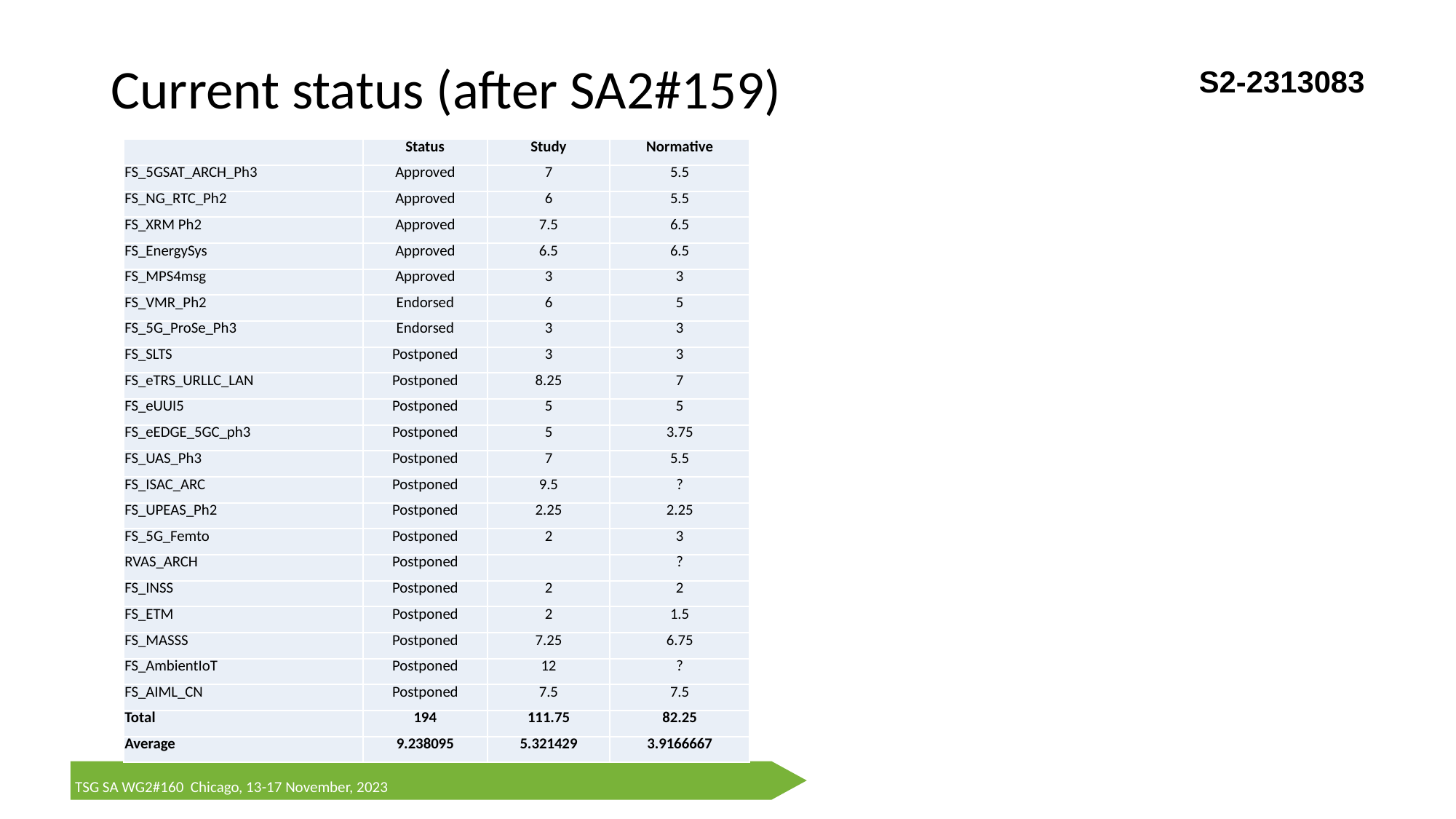

# Current status (after SA2#159)
|  | Status | Study | Normative |
| --- | --- | --- | --- |
| FS\_5GSAT\_ARCH\_Ph3 | Approved | 7 | 5.5 |
| FS\_NG\_RTC\_Ph2 | Approved | 6 | 5.5 |
| FS\_XRM Ph2 | Approved | 7.5 | 6.5 |
| FS\_EnergySys | Approved | 6.5 | 6.5 |
| FS\_MPS4msg | Approved | 3 | 3 |
| FS\_VMR\_Ph2 | Endorsed | 6 | 5 |
| FS\_5G\_ProSe\_Ph3 | Endorsed | 3 | 3 |
| FS\_SLTS | Postponed | 3 | 3 |
| FS\_eTRS\_URLLC\_LAN | Postponed | 8.25 | 7 |
| FS\_eUUI5 | Postponed | 5 | 5 |
| FS\_eEDGE\_5GC\_ph3 | Postponed | 5 | 3.75 |
| FS\_UAS\_Ph3 | Postponed | 7 | 5.5 |
| FS\_ISAC\_ARC | Postponed | 9.5 | ? |
| FS\_UPEAS\_Ph2 | Postponed | 2.25 | 2.25 |
| FS\_5G\_Femto | Postponed | 2 | 3 |
| RVAS\_ARCH | Postponed |  | ? |
| FS\_INSS | Postponed | 2 | 2 |
| FS\_ETM | Postponed | 2 | 1.5 |
| FS\_MASSS | Postponed | 7.25 | 6.75 |
| FS\_AmbientIoT | Postponed | 12 | ? |
| FS\_AIML\_CN | Postponed | 7.5 | 7.5 |
| Total | 194 | 111.75 | 82.25 |
| Average | 9.238095 | 5.321429 | 3.9166667 |